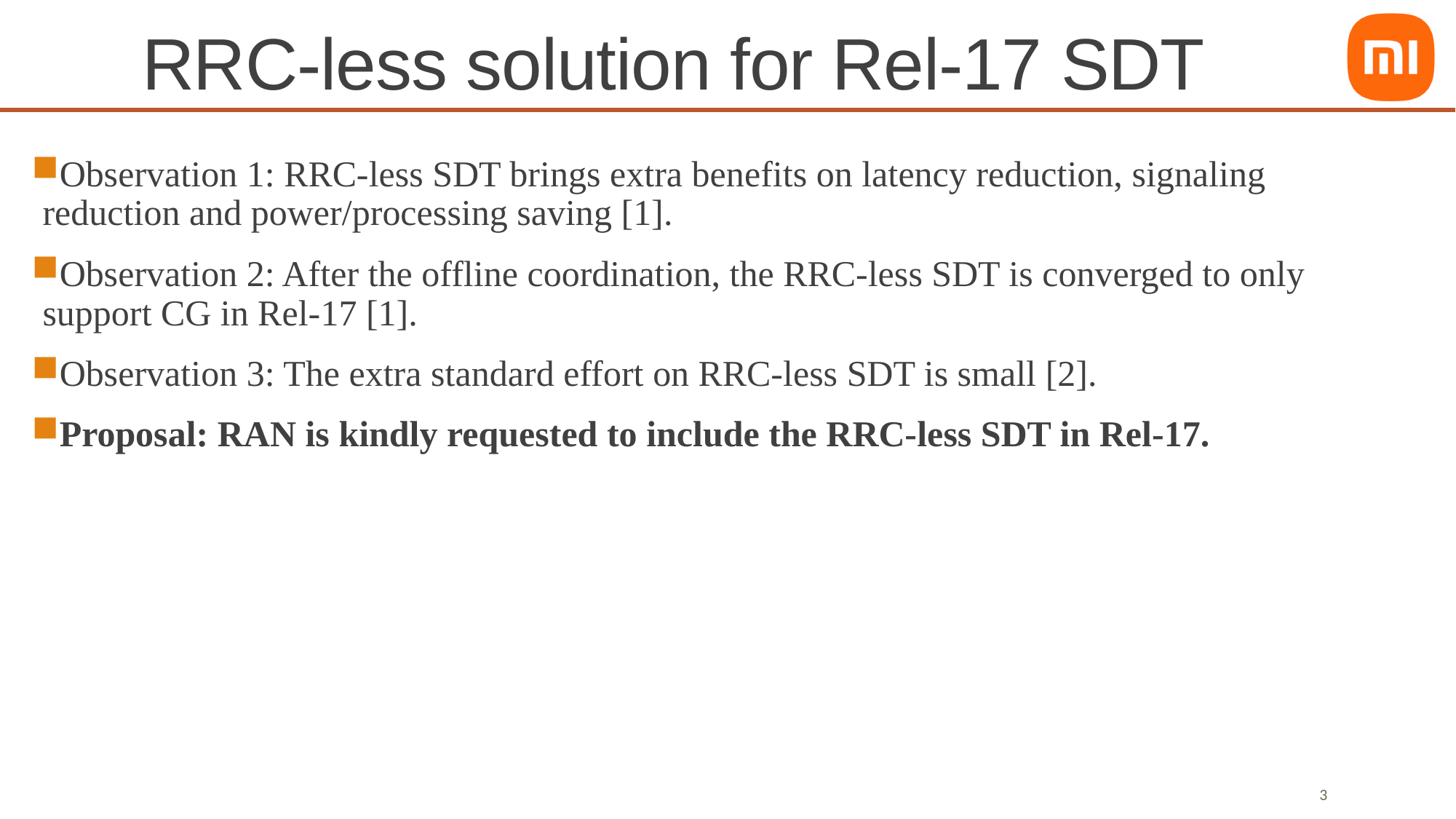

# RRC-less solution for Rel-17 SDT
Observation 1: RRC-less SDT brings extra benefits on latency reduction, signaling reduction and power/processing saving [1].
Observation 2: After the offline coordination, the RRC-less SDT is converged to only support CG in Rel-17 [1].
Observation 3: The extra standard effort on RRC-less SDT is small [2].
Proposal: RAN is kindly requested to include the RRC-less SDT in Rel-17.